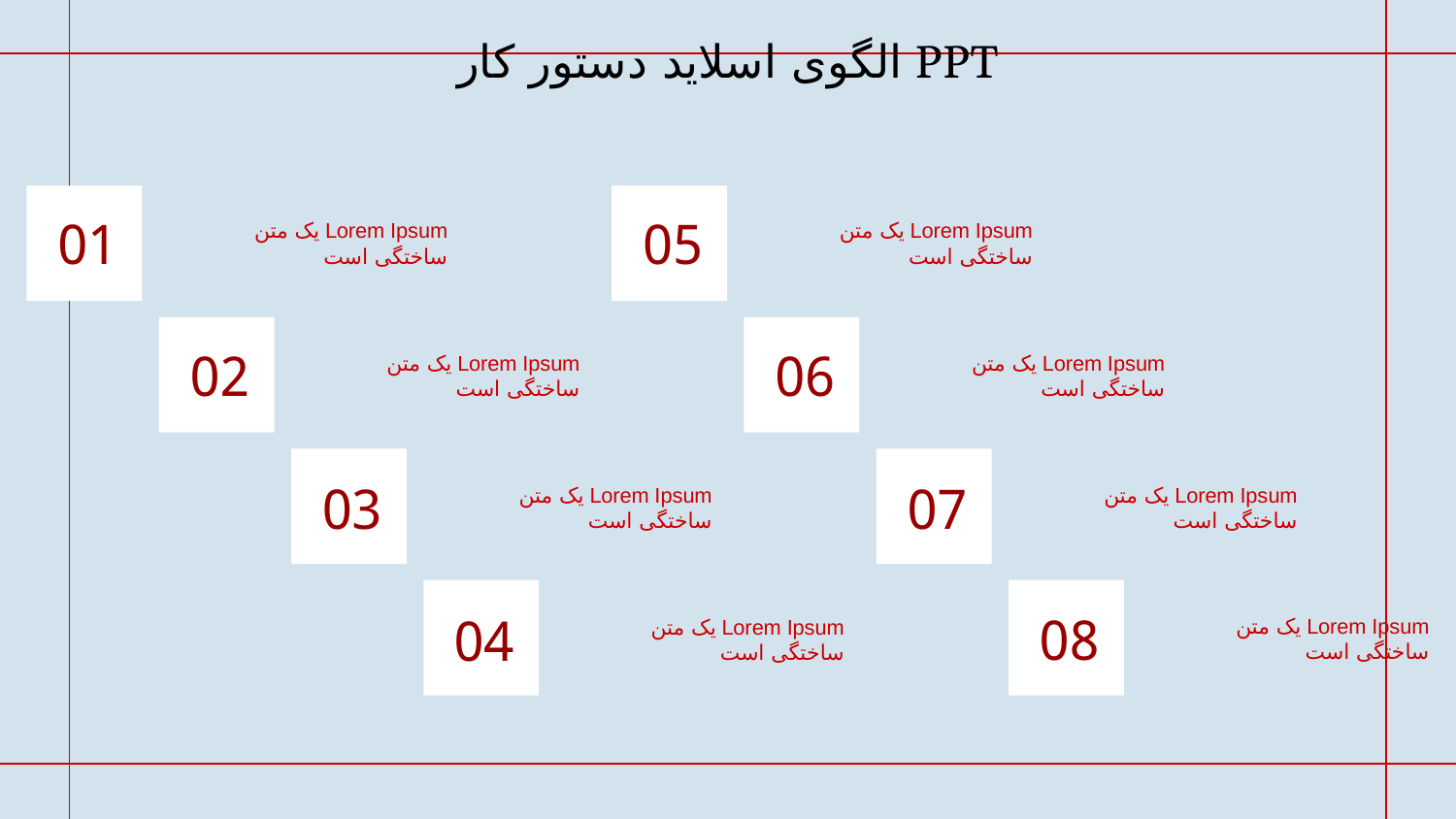

PPT الگوی اسلاید دستور کار

01
05
Lorem Ipsum یک متن ساختگی است
Lorem Ipsum یک متن ساختگی است

02
06
Lorem Ipsum یک متن ساختگی است
Lorem Ipsum یک متن ساختگی است

03
07
Lorem Ipsum یک متن ساختگی است
Lorem Ipsum یک متن ساختگی است

08
04
Lorem Ipsum یک متن ساختگی است
Lorem Ipsum یک متن ساختگی است